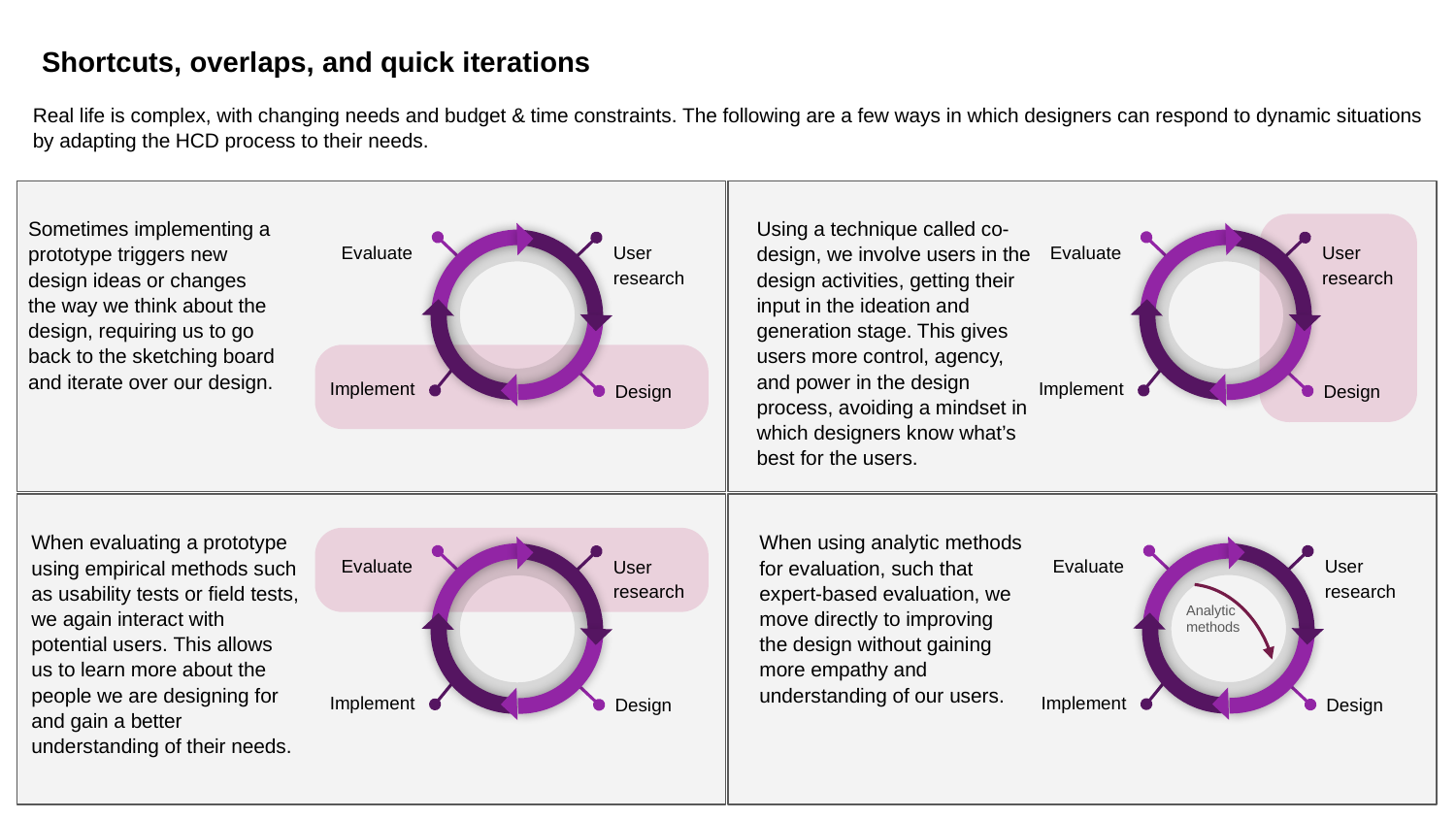

Shortcuts, overlaps, and quick iterations
Real life is complex, with changing needs and budget & time constraints. The following are a few ways in which designers can respond to dynamic situations by adapting the HCD process to their needs.

Sometimes implementing a prototype triggers new design ideas or changes the way we think about the design, requiring us to go back to the sketching board and iterate over our design.
Evaluate
User research

Implement
Design

Using a technique called co-design, we involve users in the design activities, getting their input in the ideation and generation stage. This gives users more control, agency, and power in the design process, avoiding a mindset in which designers know what’s best for the users.

Evaluate
User research

Implement
Design

When using analytic methods for evaluation, such that expert-based evaluation, we move directly to improving the design without gaining more empathy and understanding of our users.
Evaluate
User research

Analytic methods

Implement
Design

When evaluating a prototype using empirical methods such as usability tests or field tests, we again interact with potential users. This allows us to learn more about the people we are designing for and gain a better understanding of their needs.

Evaluate
User research

Implement
Design